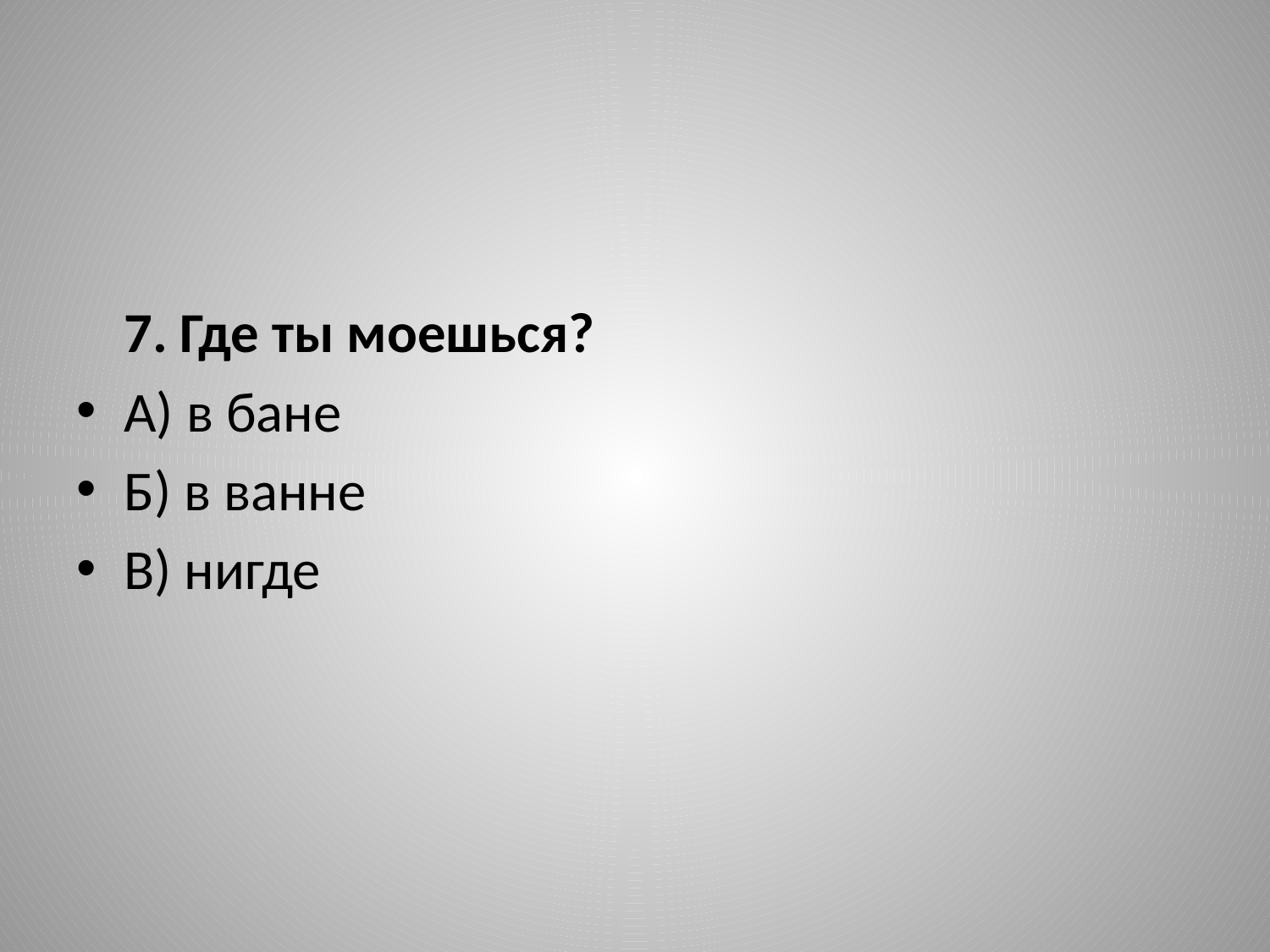

#
7. Где ты моешься?
А) в бане
Б) в ванне
В) нигде